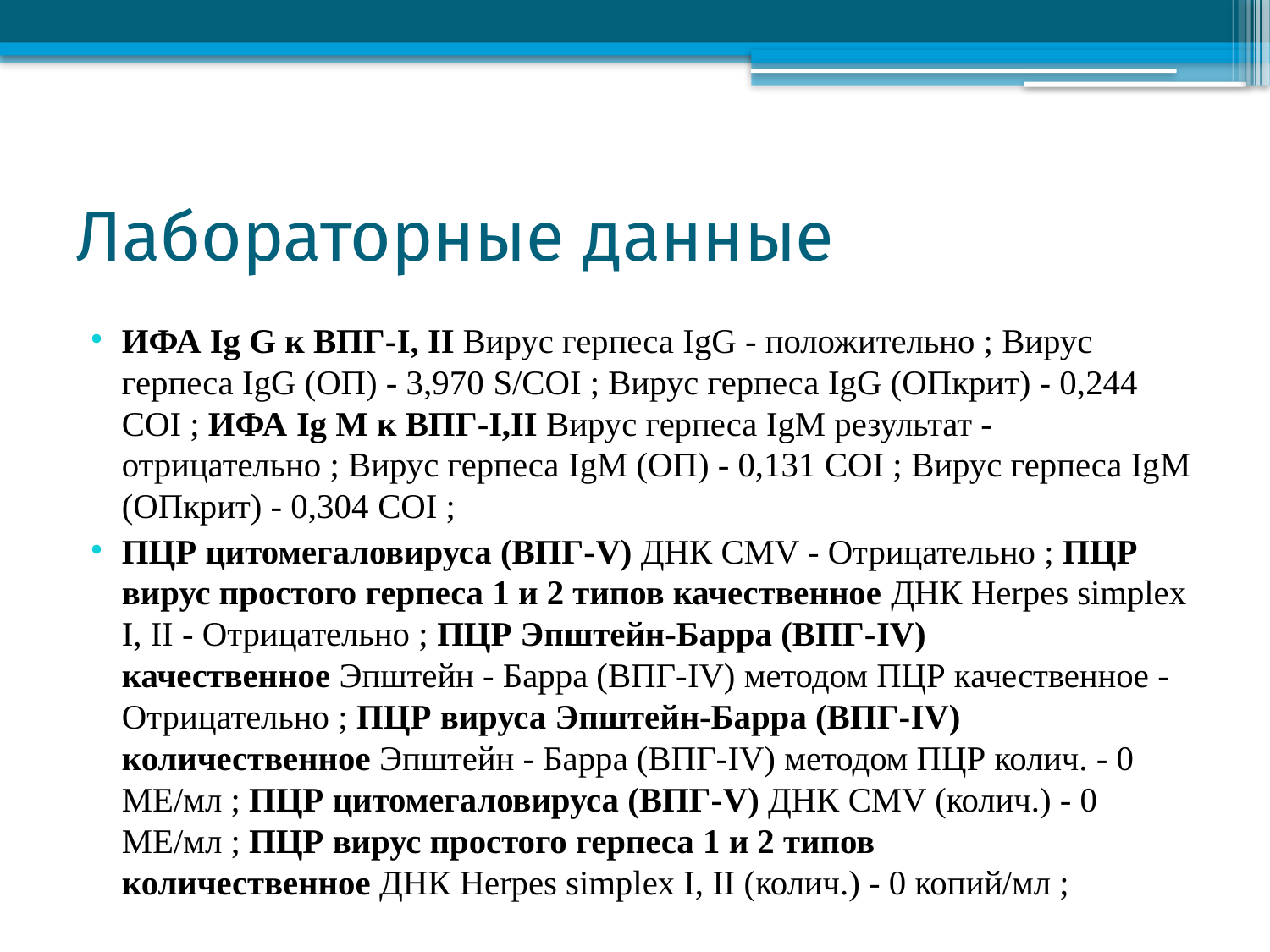

# Лабораторные данные
ИФА Ig G к ВПГ-I, II Вирус герпеса IgG - положительно ; Вирус герпеса IgG (ОП) - 3,970 S/COI ; Вирус герпеса IgG (ОПкрит) - 0,244 COI ; ИФА Ig M к ВПГ-I,II Вирус герпеса IgМ результат - отрицательно ; Вирус герпеса IgМ (ОП) - 0,131 COI ; Вирус герпеса IgМ (ОПкрит) - 0,304 COI ;
ПЦР цитомегаловируса (ВПГ-V) ДНК CMV - Отрицательно ; ПЦР вирус простого герпеса 1 и 2 типов качественное ДНК Herpes simplex I, II - Отрицательно ; ПЦР Эпштейн-Барра (ВПГ-IV) качественное Эпштейн - Барра (ВПГ-IV) методом ПЦР качественное - Отрицательно ; ПЦР вируса Эпштейн-Барра (ВПГ-IV) количественное Эпштейн - Барра (ВПГ-IV) методом ПЦР колич. - 0 МЕ/мл ; ПЦР цитомегаловируса (ВПГ-V) ДНК CMV (колич.) - 0 МЕ/мл ; ПЦР вирус простого герпеса 1 и 2 типов количественное ДНК Herpes simplex I, II (колич.) - 0 копий/мл ;